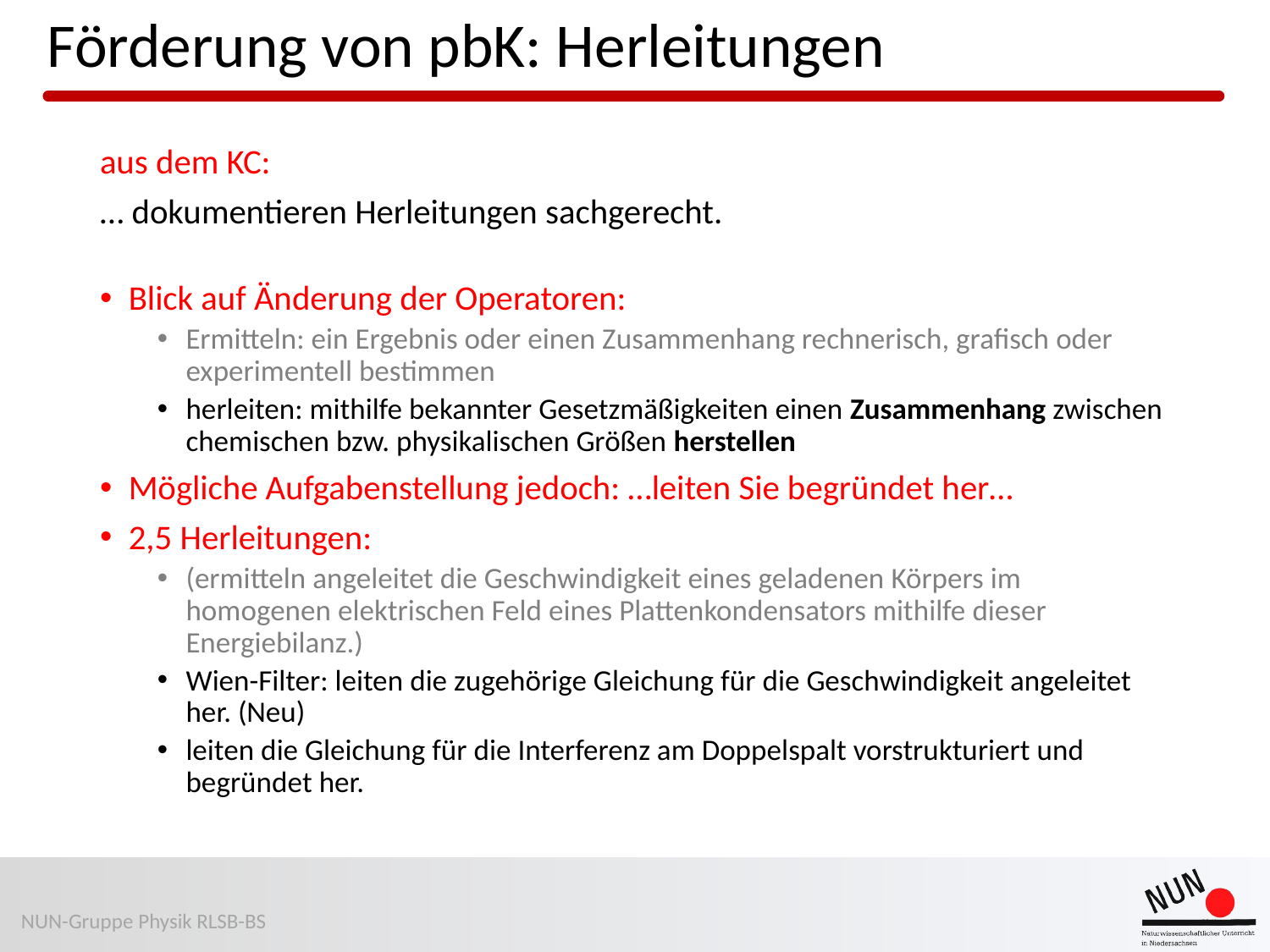

# Förderung von pbK: Herleitungen
aus dem KC:
… dokumentieren Herleitungen sachgerecht.
Blick auf Änderung der Operatoren:
Ermitteln: ein Ergebnis oder einen Zusammenhang rechnerisch, grafisch oder experimentell bestimmen
herleiten: mithilfe bekannter Gesetzmäßigkeiten einen Zusammenhang zwischen chemischen bzw. physikalischen Größen herstellen
Mögliche Aufgabenstellung jedoch: …leiten Sie begründet her…
2,5 Herleitungen:
(ermitteln angeleitet die Geschwindigkeit eines geladenen Körpers im homogenen elektrischen Feld eines Plattenkondensators mithilfe dieser Energiebilanz.)
Wien-Filter: leiten die zugehörige Gleichung für die Geschwindigkeit angeleitet her. (Neu)
leiten die Gleichung für die Interferenz am Doppelspalt vorstrukturiert und begründet her.